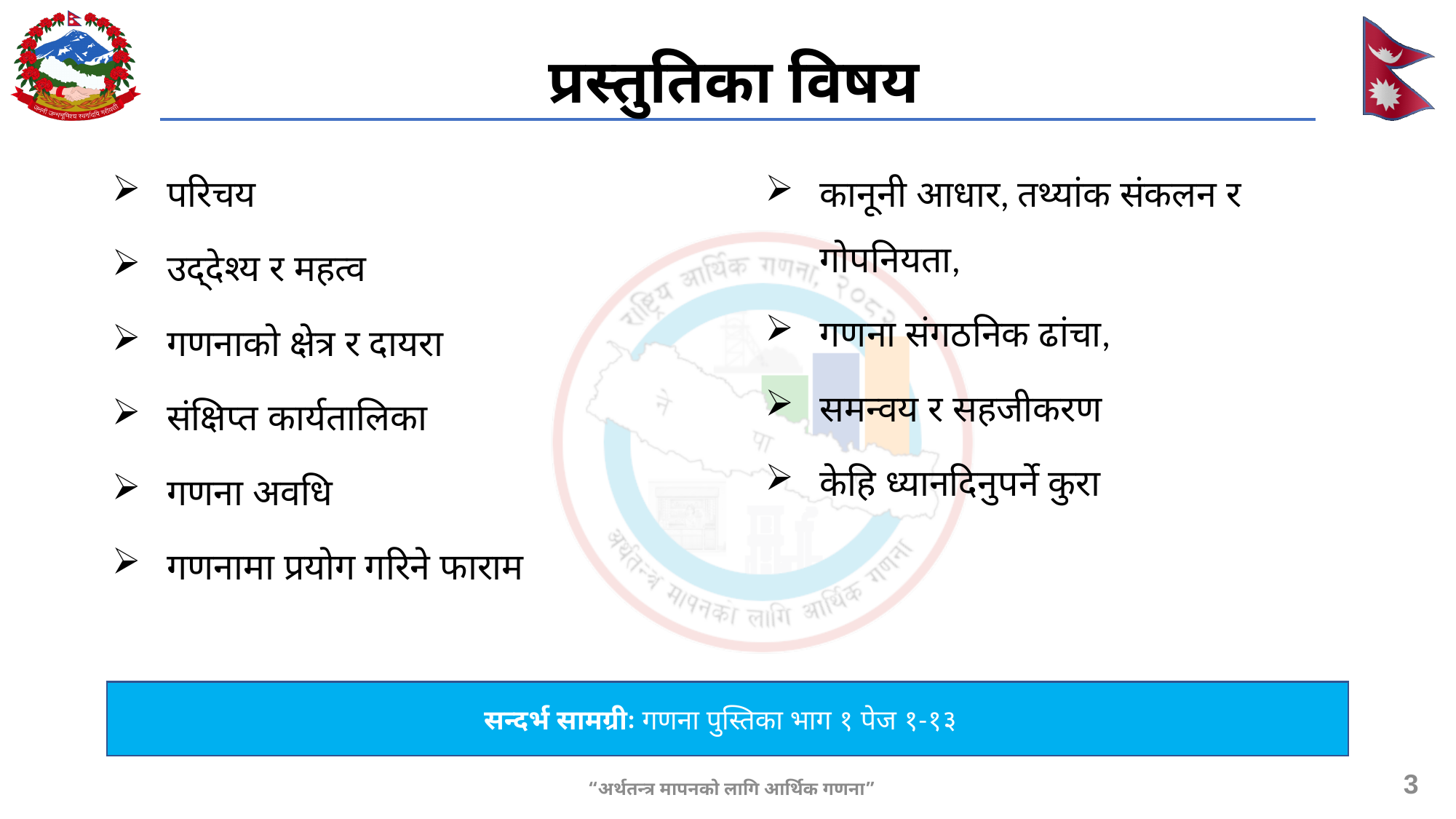

# प्रस्तुतिका विषय
परिचय
उद्देश्य र महत्व
गणनाको क्षेत्र र दायरा
संक्षिप्त कार्यतालिका
गणना अवधि
गणनामा प्रयोग गरिने फाराम
कानूनी आधार, तथ्यांक संकलन र गोपनियता,
गणना संगठनिक ढांचा,
समन्वय र सहजीकरण
केहि ध्यानदिनुपर्ने कुरा

सन्दर्भ सामग्रीः गणना पुस्तिका भाग १ पेज १-१३
3
“अर्थतन्त्र मापनको लागि आर्थिक गणना”